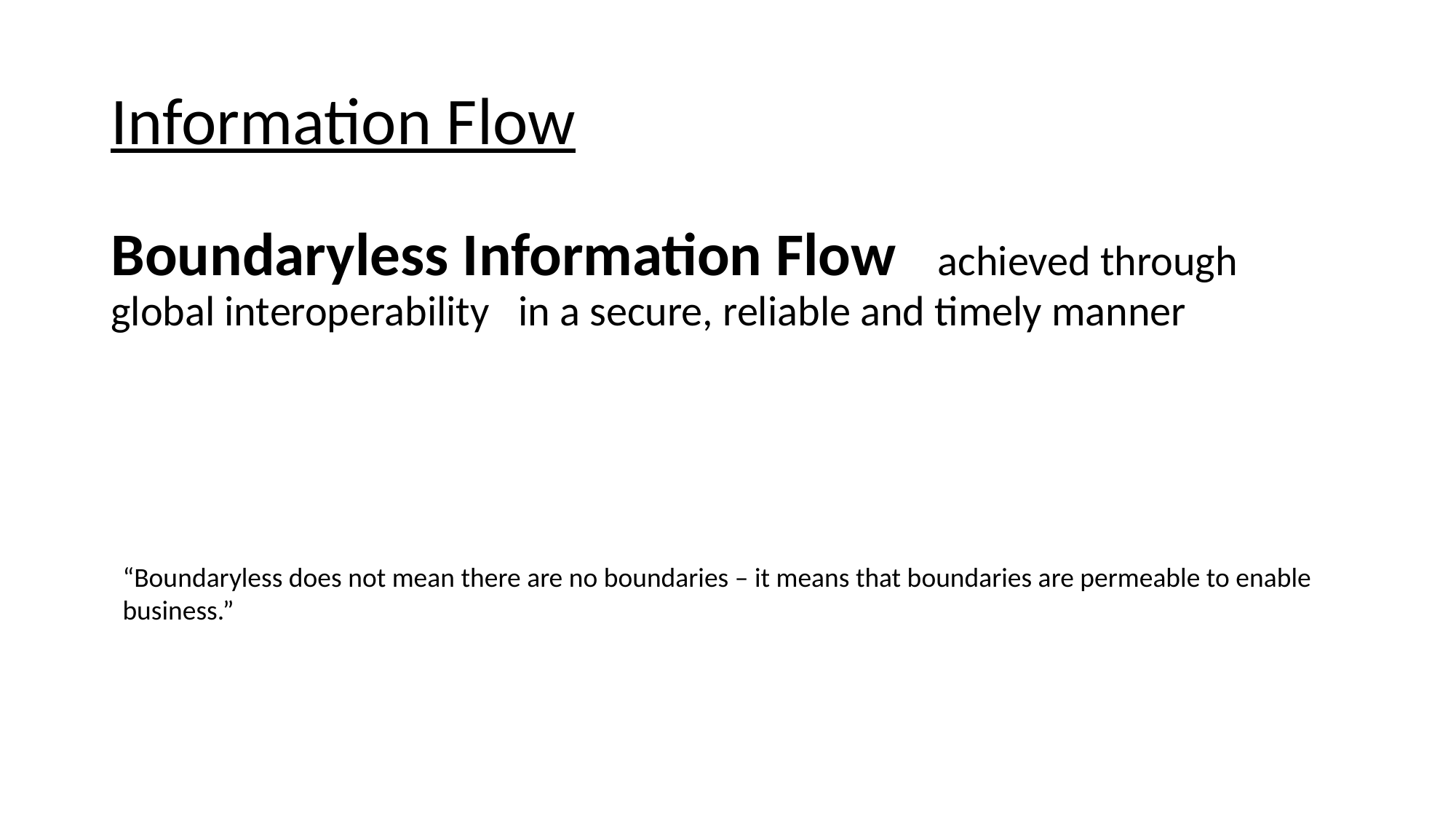

# Information Flow
Boundaryless Information Flow   achieved through global interoperability   in a secure, reliable and timely manner
“Boundaryless does not mean there are no boundaries – it means that boundaries are permeable to enable business.”